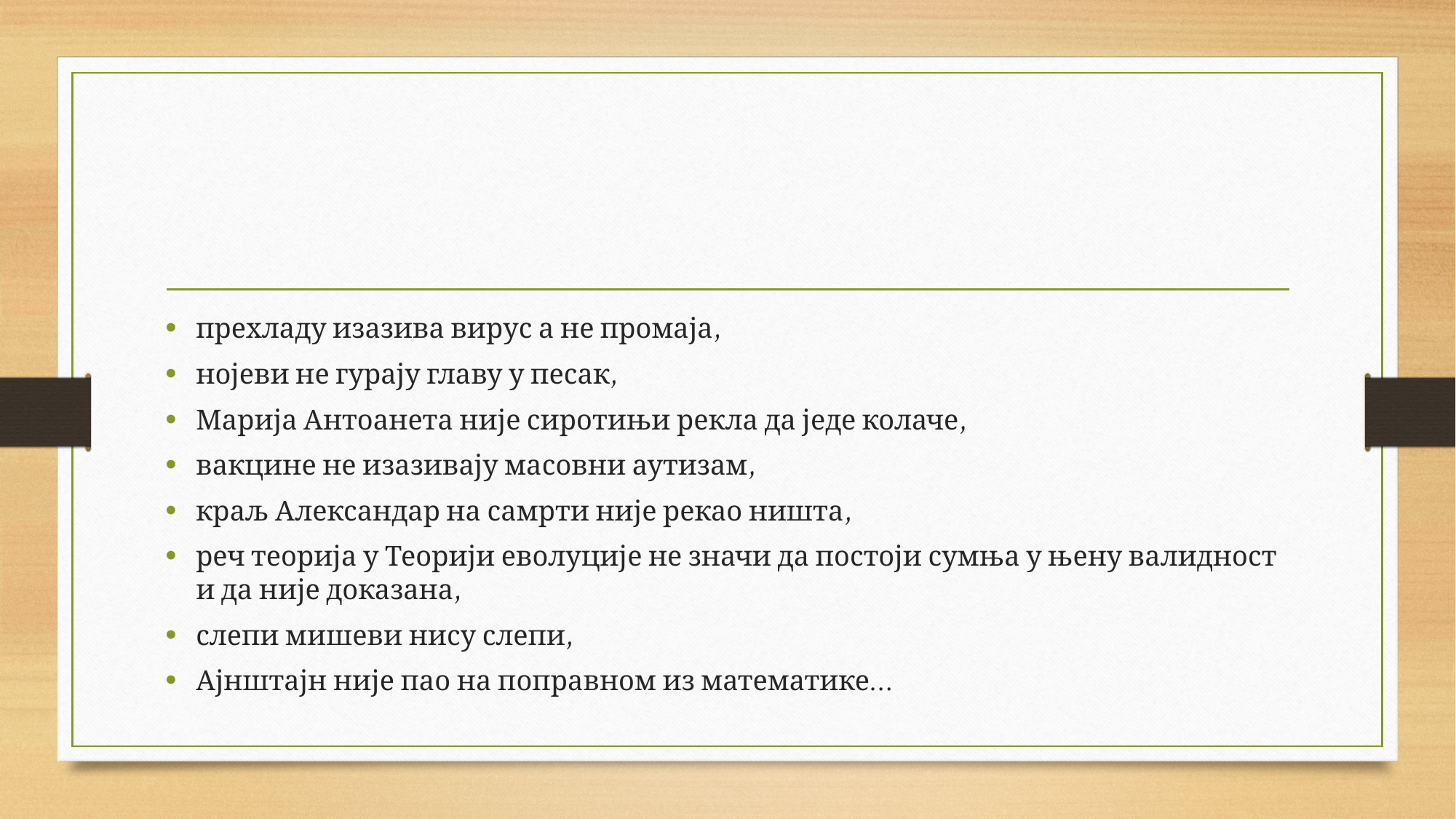

прехладу изазива вирус а не промаја,
нојеви не гурају главу у песак,
Марија Антоанета није сиротињи рекла да једе колаче,
вакцине не изазивају масовни аутизам,
краљ Александар на самрти није рекао ништа,
реч теорија у Теорији еволуције не значи да постоји сумња у њену валидност и да није доказана,
слепи мишеви нису слепи,
Ајнштајн није пао на поправном из математике…